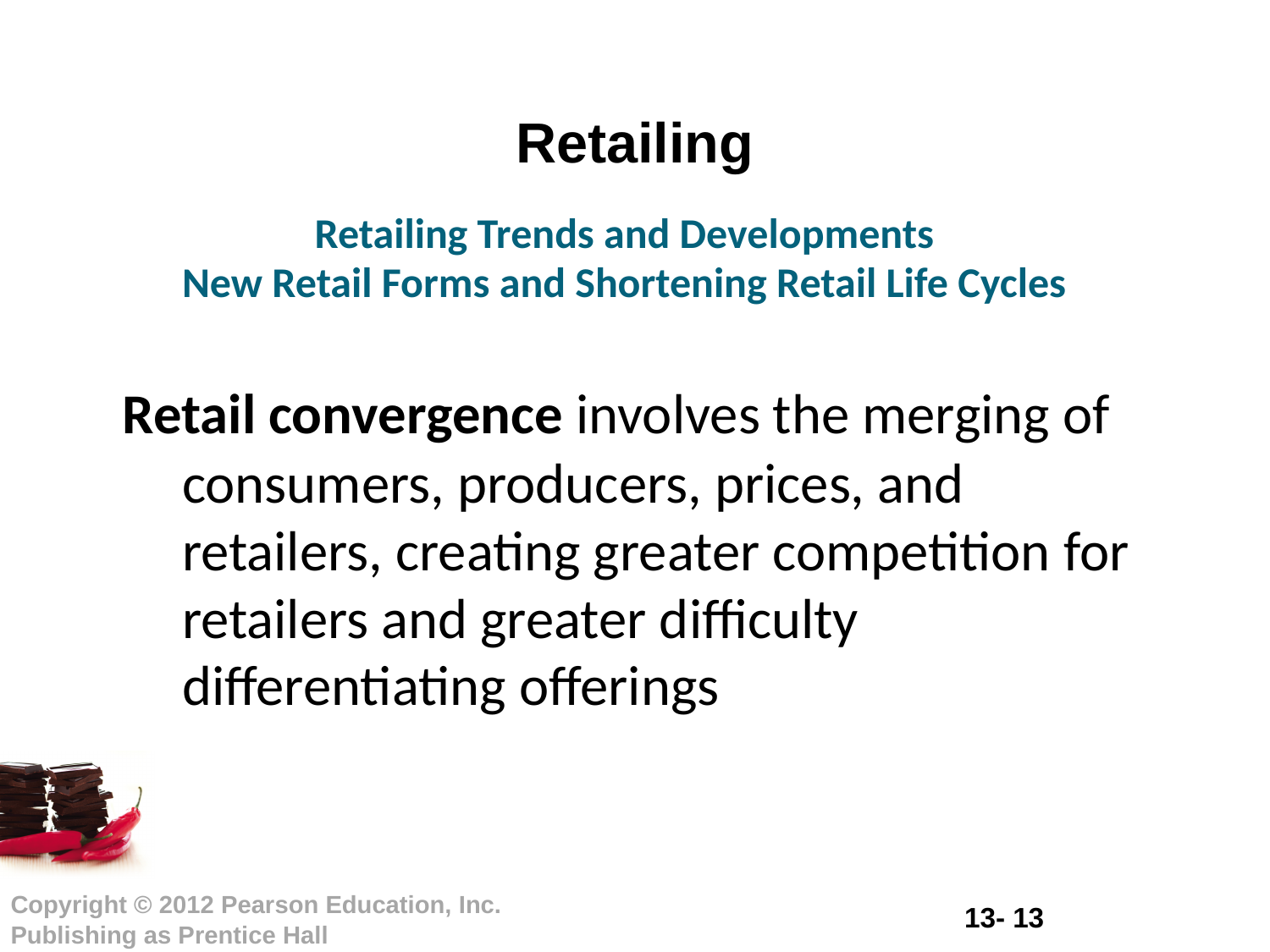

# Retailing
Retailing Trends and Developments
New Retail Forms and Shortening Retail Life Cycles

 Retail convergence involves the merging of consumers, producers, prices, and retailers, creating greater competition for retailers and greater difficulty differentiating offerings